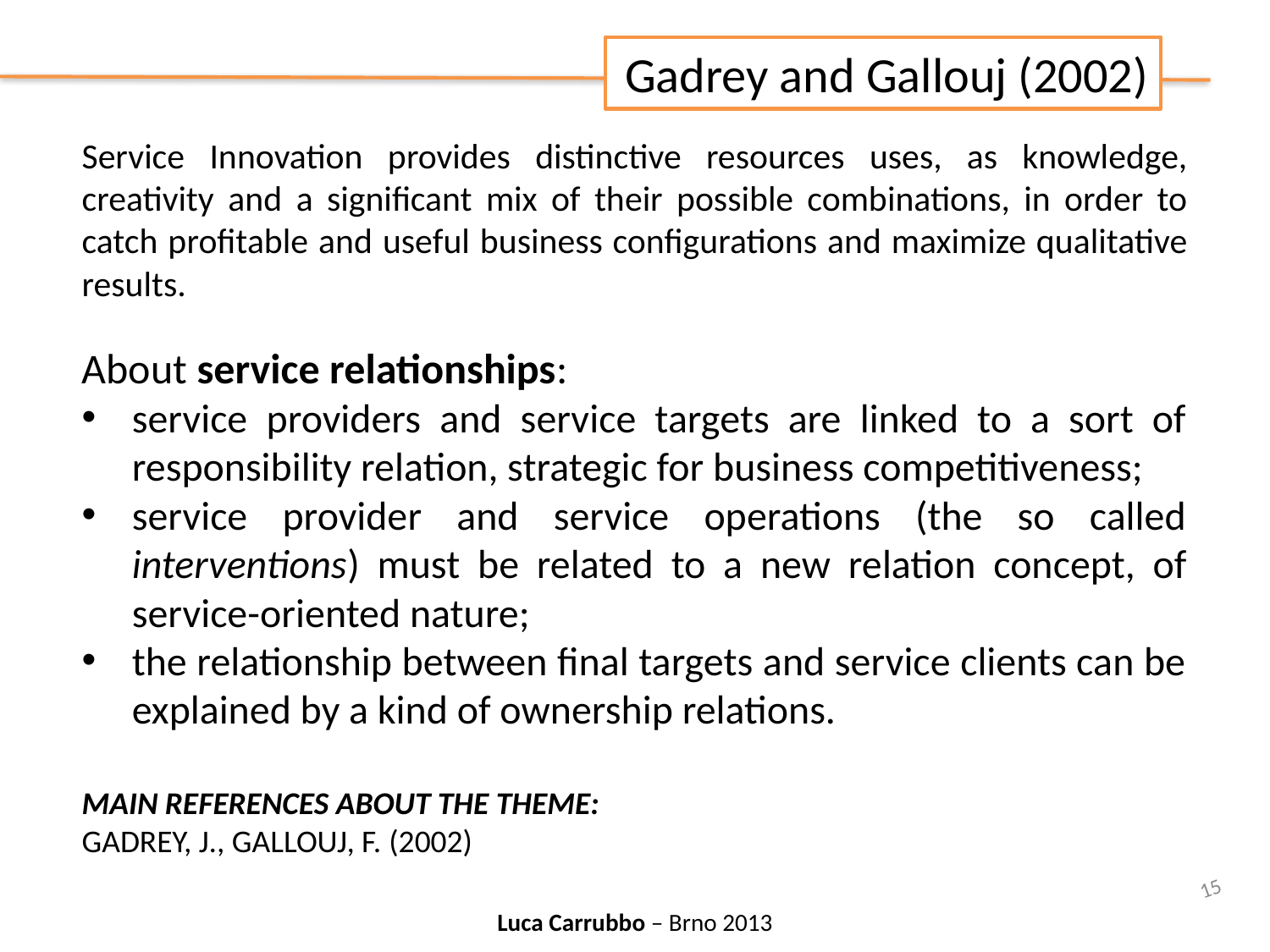

Gadrey and Gallouj (2002)
Service Innovation provides distinctive resources uses, as knowledge, creativity and a significant mix of their possible combinations, in order to catch profitable and useful business configurations and maximize qualitative results.

About service relationships:
service providers and service targets are linked to a sort of responsibility relation, strategic for business competitiveness;
service provider and service operations (the so called interventions) must be related to a new relation concept, of service-oriented nature;
the relationship between final targets and service clients can be explained by a kind of ownership relations.

Main References about the theme:
Gadrey, J., Gallouj, F. (2002)
15